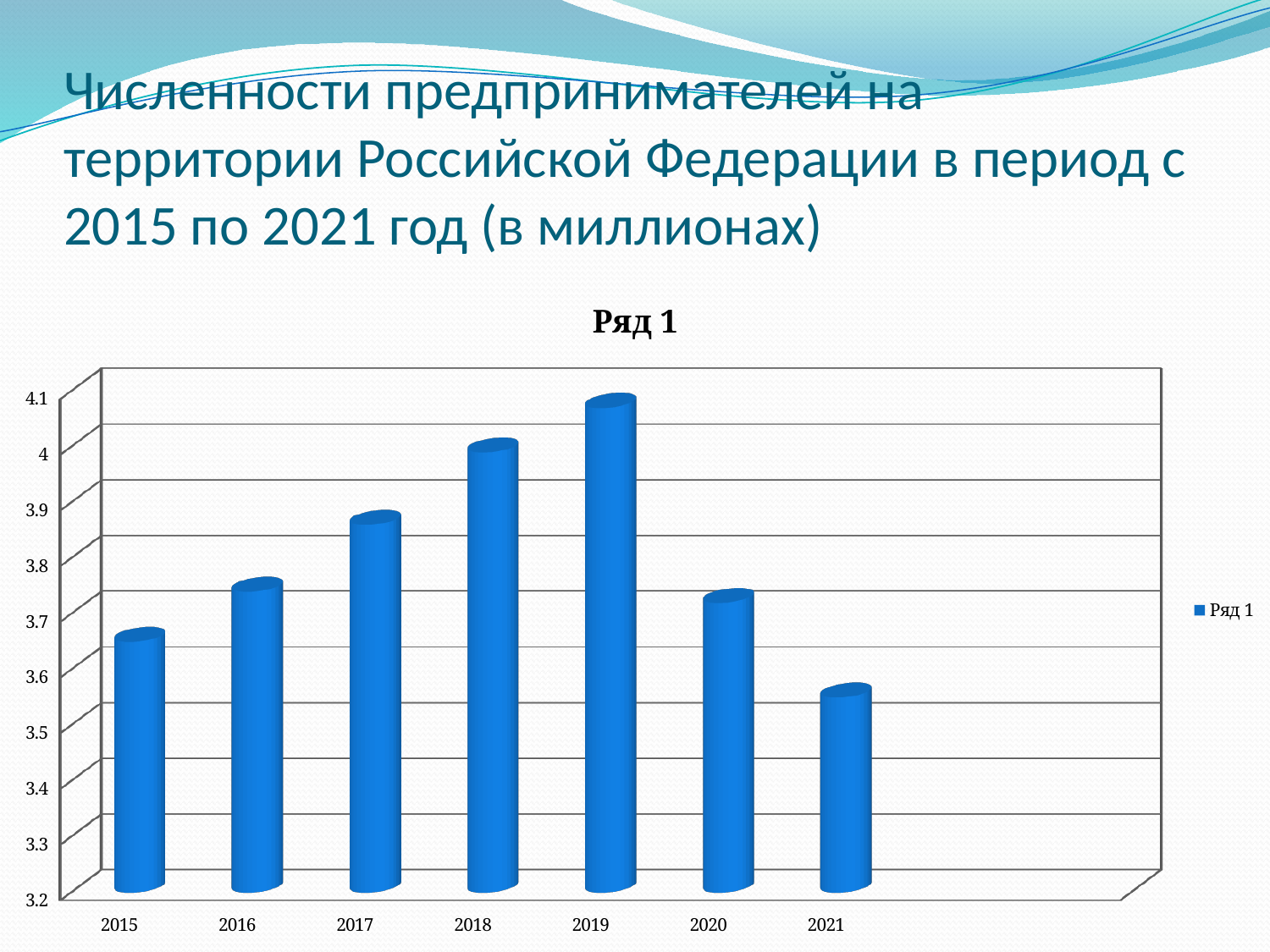

# Численности предпринимателей на территории Российской Федерации в период с 2015 по 2021 год (в миллионах)

[unsupported chart]